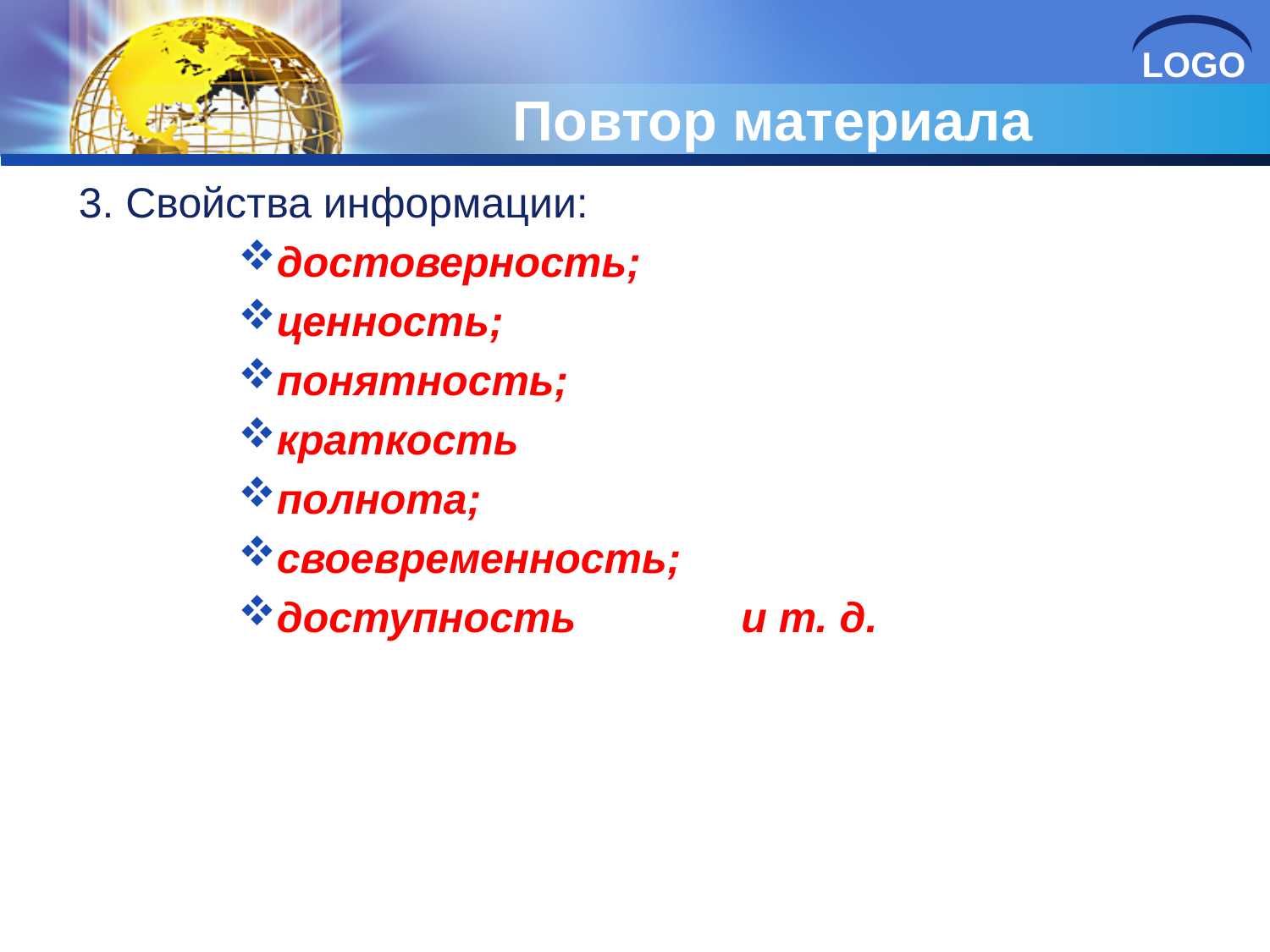

# Повтор материала
3. Свойства информации:
достоверность;
ценность;
понятность;
краткость
полнота;
своевременность;
доступность              и т. д.